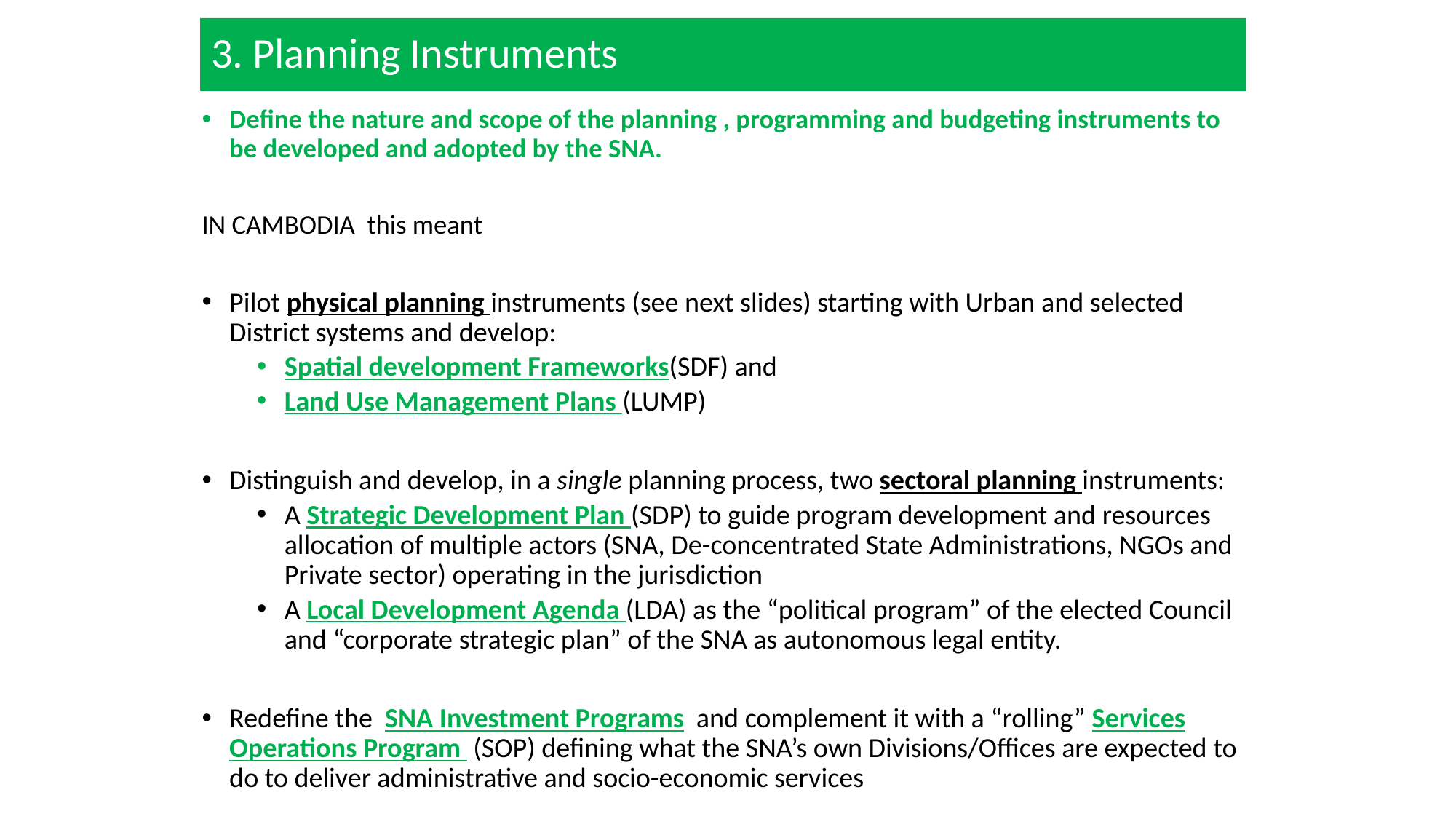

# 3. Planning Instruments
Define the nature and scope of the planning , programming and budgeting instruments to be developed and adopted by the SNA.

IN CAMBODIA  this meant

Pilot physical planning instruments (see next slides) starting with Urban and selected District systems and develop:
Spatial development Frameworks(SDF) and
Land Use Management Plans (LUMP)

Distinguish and develop, in a single planning process, two sectoral planning instruments:
A Strategic Development Plan (SDP) to guide program development and resources allocation of multiple actors (SNA, De-concentrated State Administrations, NGOs and Private sector) operating in the jurisdiction
A Local Development Agenda (LDA) as the “political program” of the elected Council and “corporate strategic plan” of the SNA as autonomous legal entity.

Redefine the  SNA Investment Programs  and complement it with a “rolling” Services Operations Program  (SOP) defining what the SNA’s own Divisions/Offices are expected to do to deliver administrative and socio-economic services